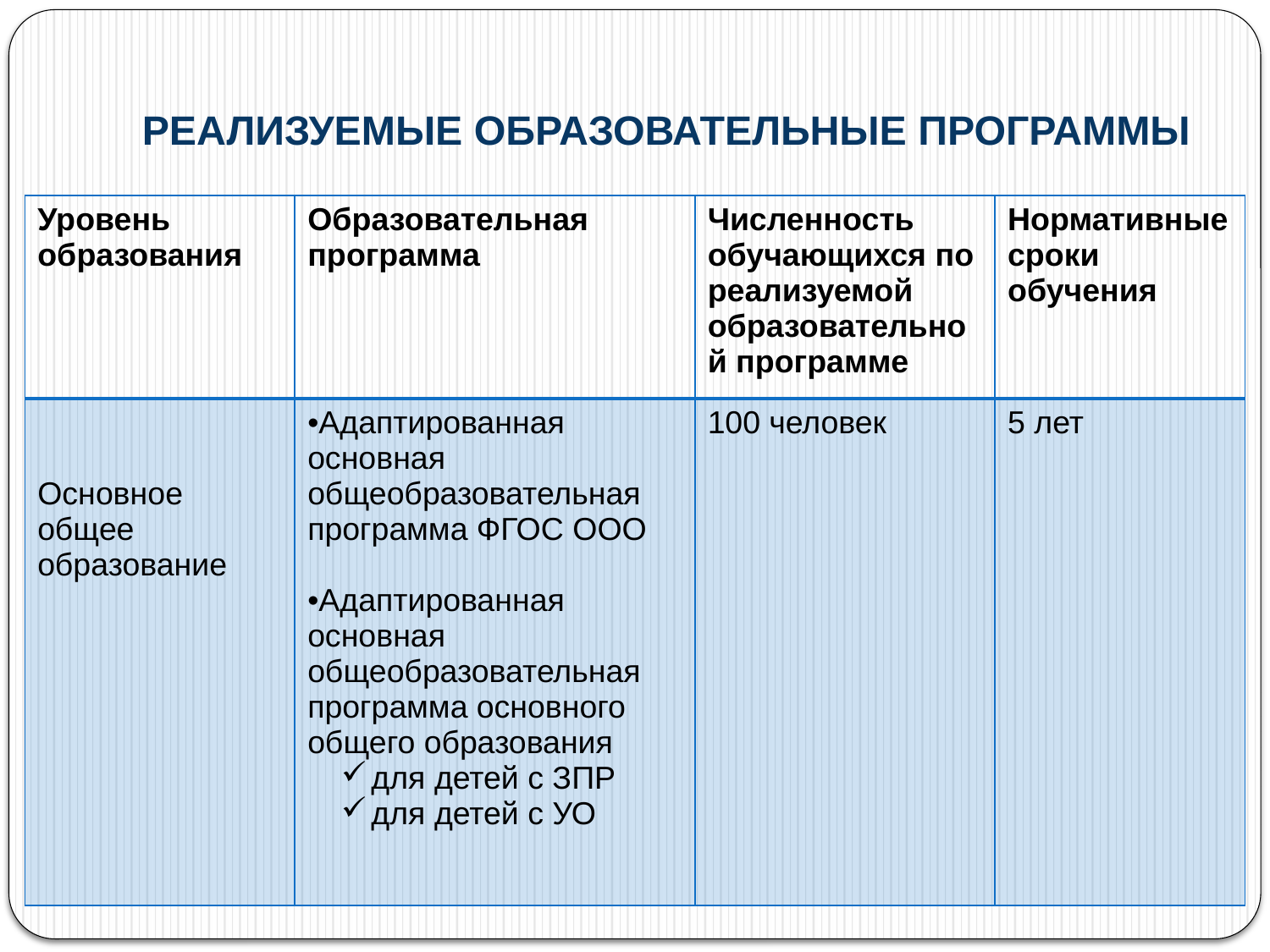

# РЕАЛИЗУЕМЫЕ ОБРАЗОВАТЕЛЬНЫЕ ПРОГРАММЫ
| Уровень образования | Образовательная программа | Численность обучающихся по реализуемой образовательной программе | Нормативные сроки обучения |
| --- | --- | --- | --- |
| Основное общее образование | Адаптированная основная общеобразовательная программа ФГОС ООО Адаптированная основная общеобразовательная программа основного общего образования для детей с ЗПР для детей с УО | 100 человек | 5 лет |